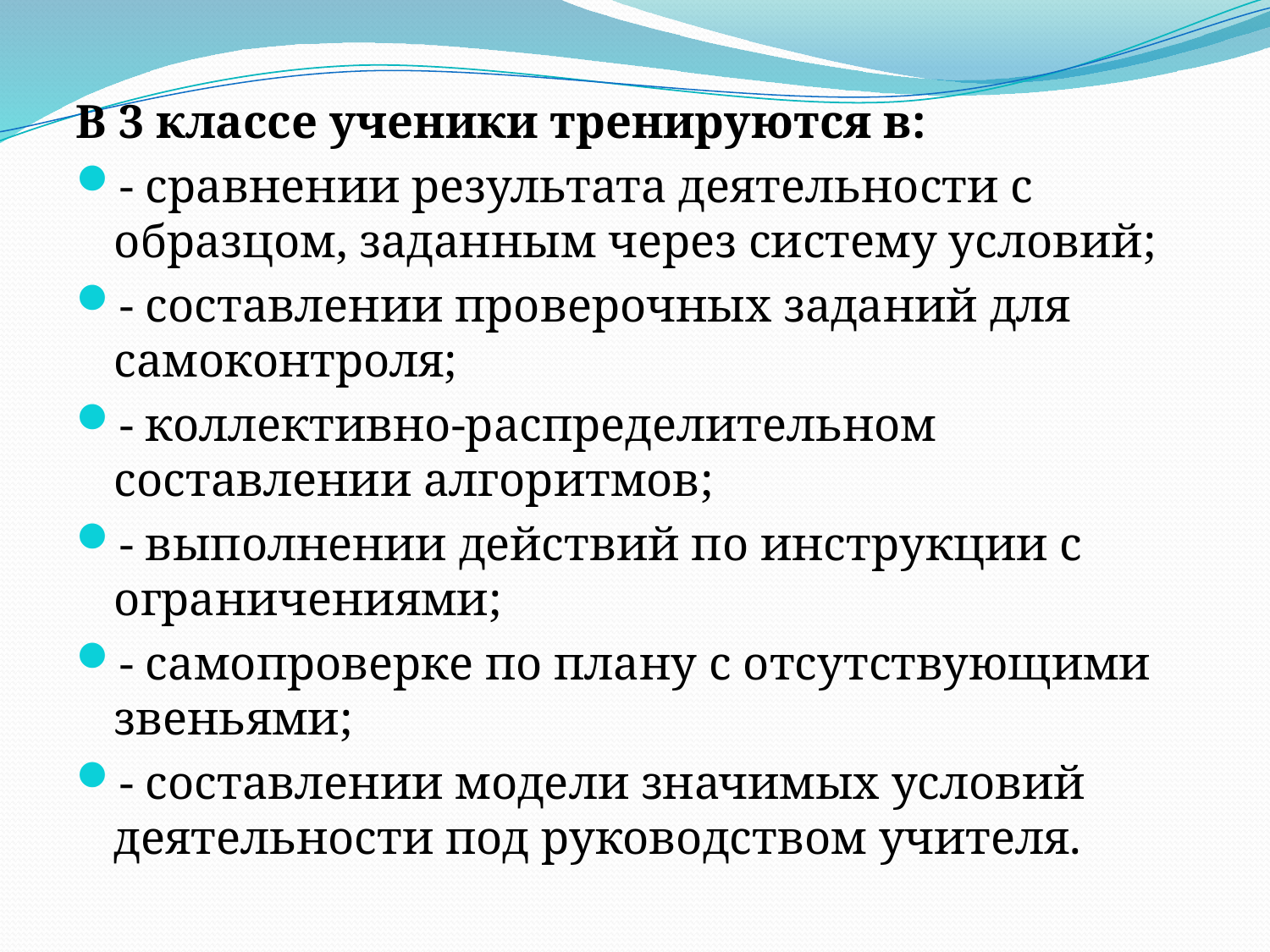

В 3 классе ученики тренируются в:
- сравнении результата деятельности с образцом, заданным через систему условий;
- составлении проверочных заданий для самоконтроля;
- коллективно-распределительном составлении алгоритмов;
- выполнении действий по инструкции с ограничениями;
- самопроверке по плану с отсутствующими звеньями;
- составлении модели значимых условий деятельности под руководством учителя.